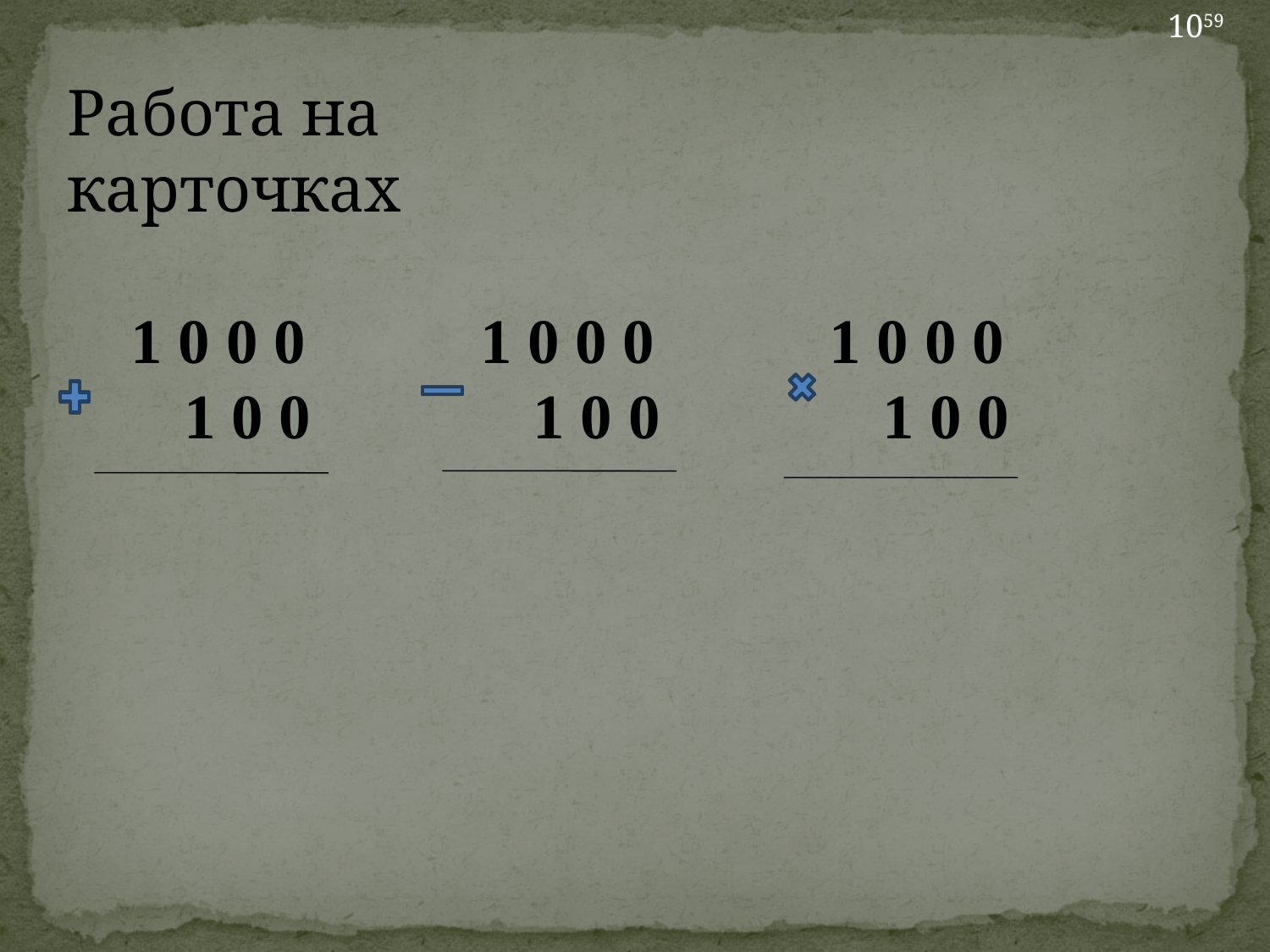

1059
Работа на карточках
       1 0 0 0           1 0 0 0           1 0 0 0

             1 0 0              1 0 0              1 0 0